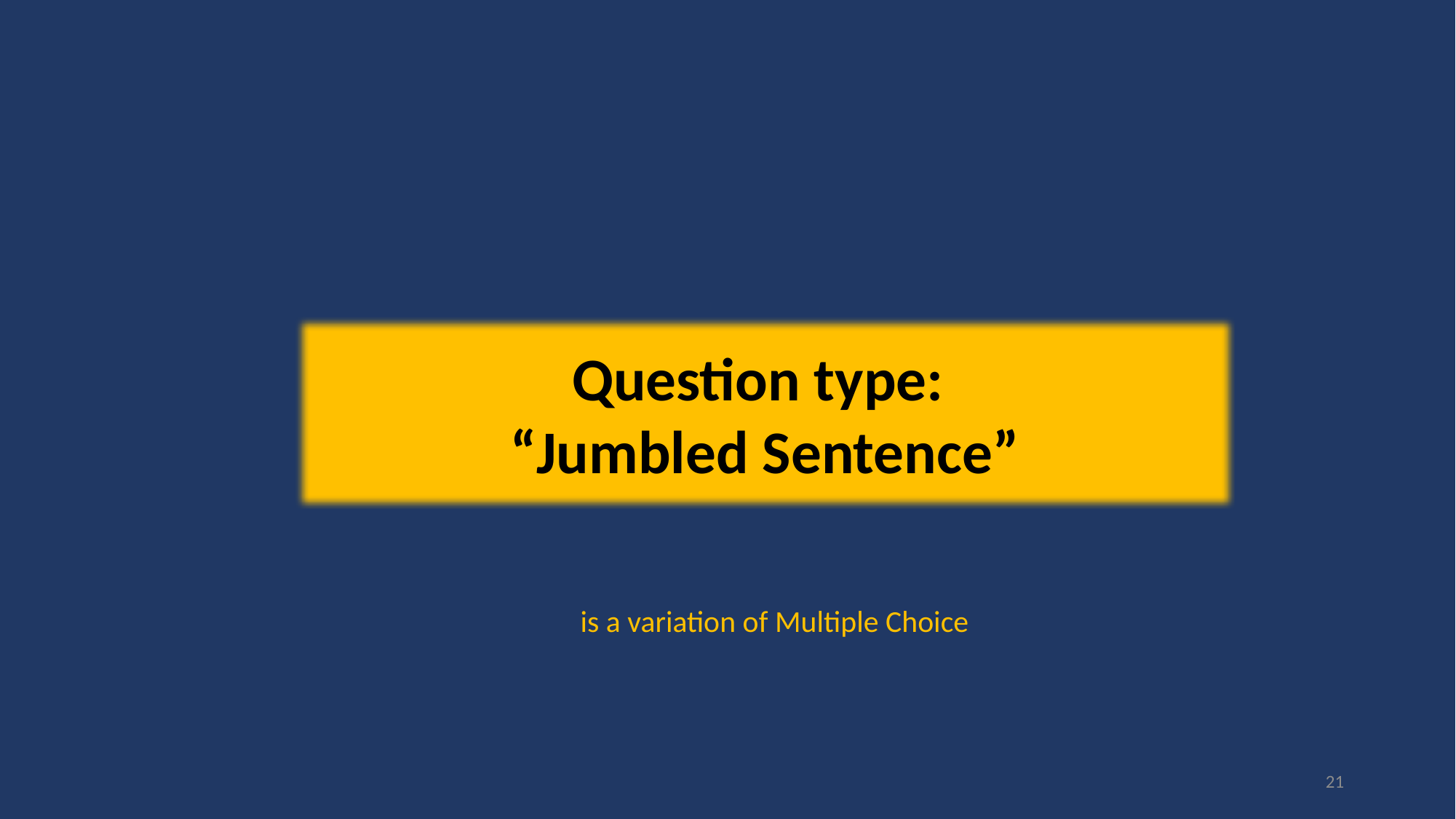

Question type:
“Jumbled Sentence”
is a variation of Multiple Choice
21